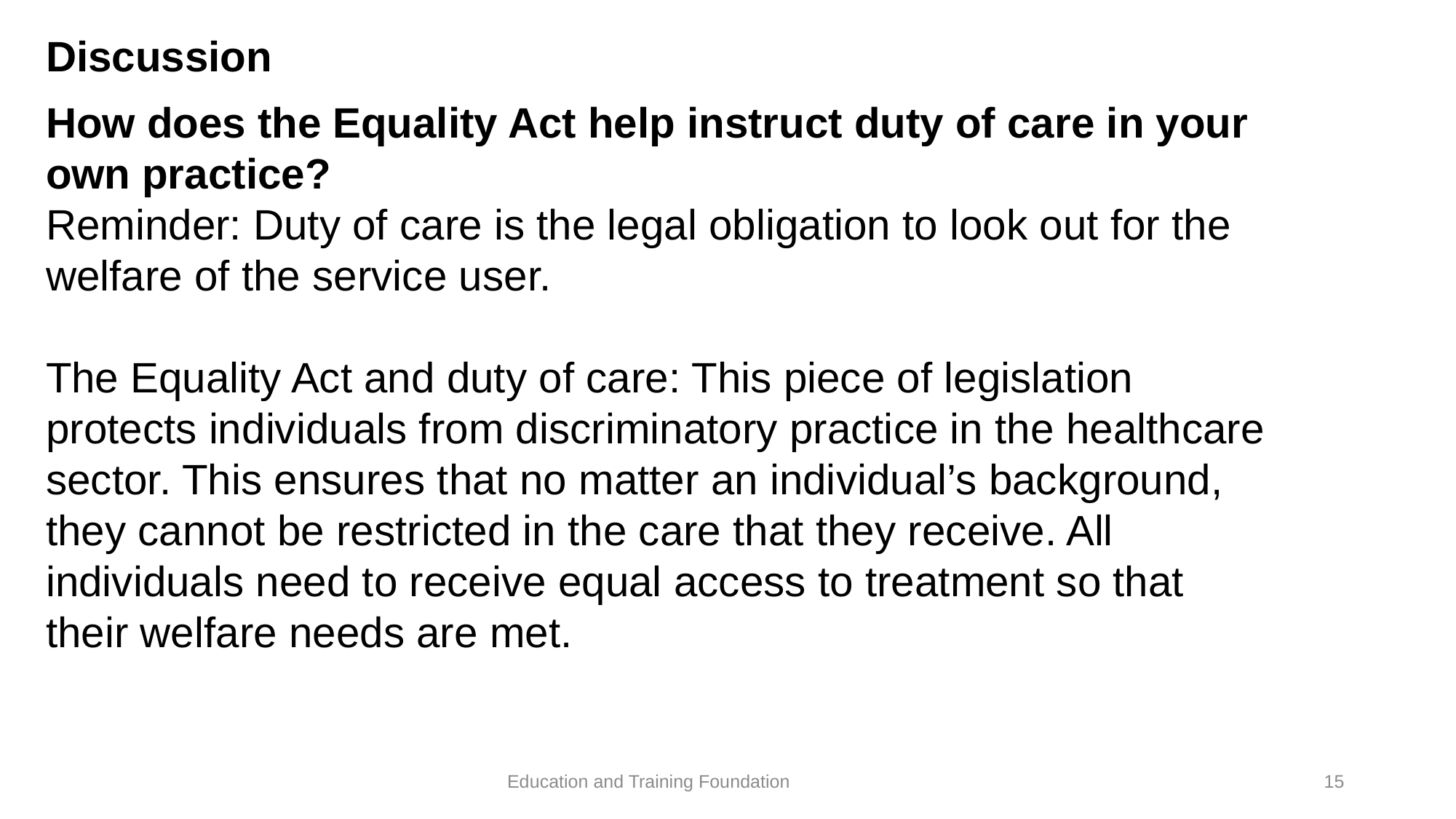

# Discussion
How does the Equality Act help instruct duty of care in your own practice?
Reminder: Duty of care is the legal obligation to look out for the welfare of the service user.

The Equality Act and duty of care: This piece of legislation protects individuals from discriminatory practice in the healthcare sector. This ensures that no matter an individual’s background, they cannot be restricted in the care that they receive. All individuals need to receive equal access to treatment so that their welfare needs are met.

15
Education and Training Foundation